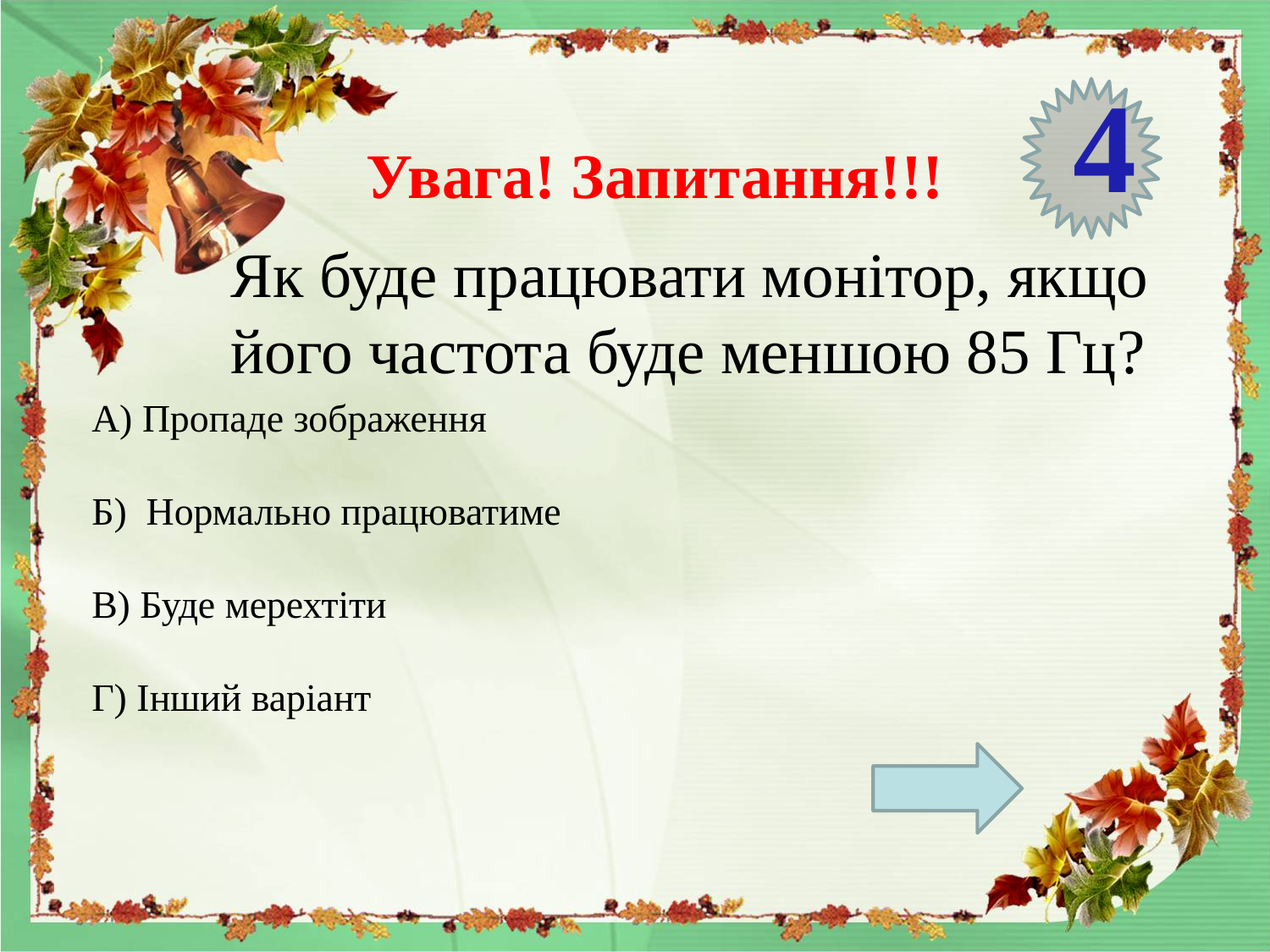

4

Увага! Запитання!!!
Як буде працювати монітор, якщо його частота буде меншою 85 Гц?
А) Пропаде зображення

Б)  Нормально працюватиме

В) Буде мерехтіти

Г) Інший варіант